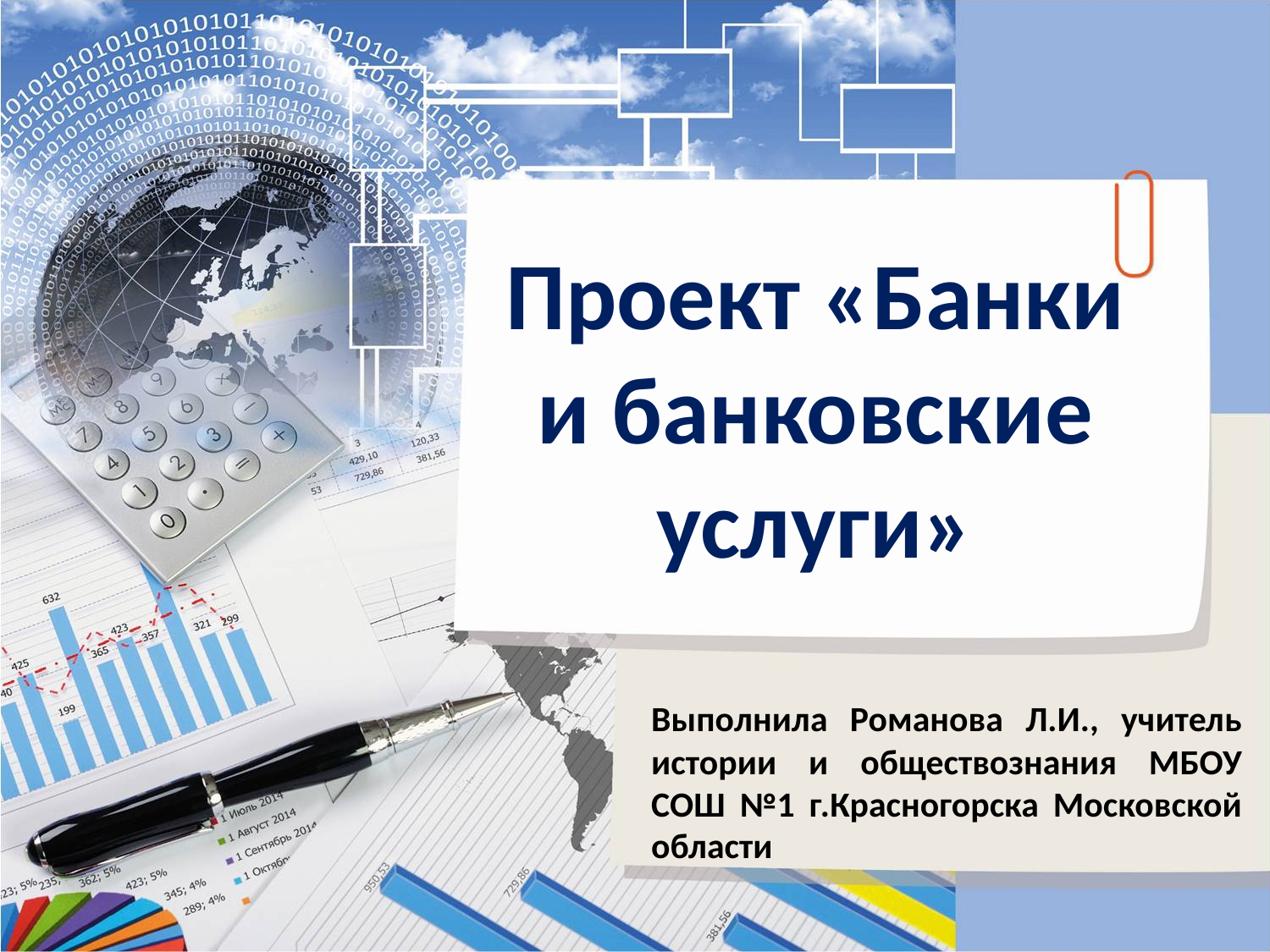

Проект «Банки и банковские услуги»
Выполнила Романова Л.И., учитель истории и обществознания МБОУ СОШ №1 г.Красногорска Московской области